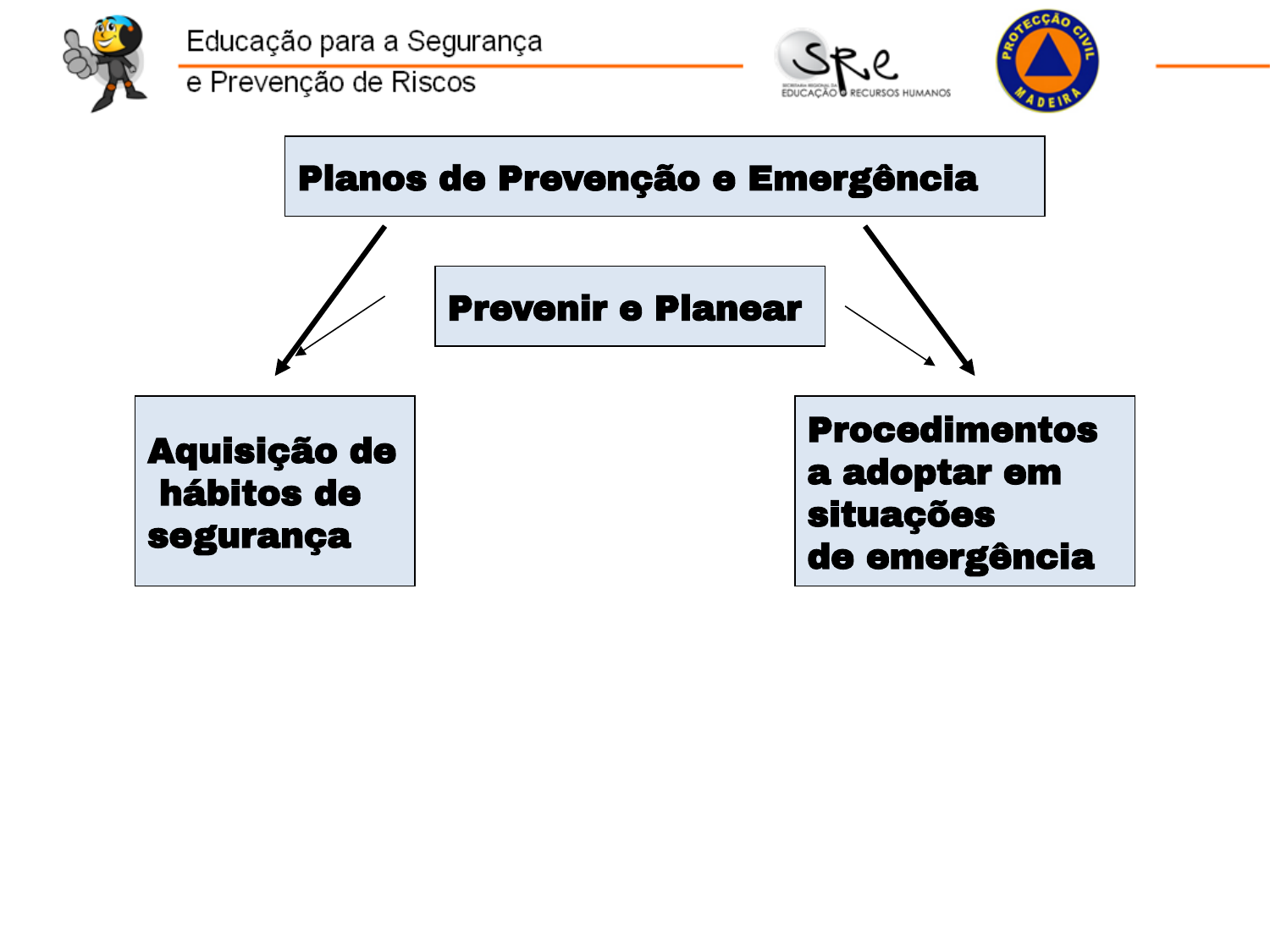

Planos de Prevenção e Emergência

Prevenir e Planear

Aquisição de
 hábitos de
segurança
Procedimentos
a adoptar em
situações
de emergência